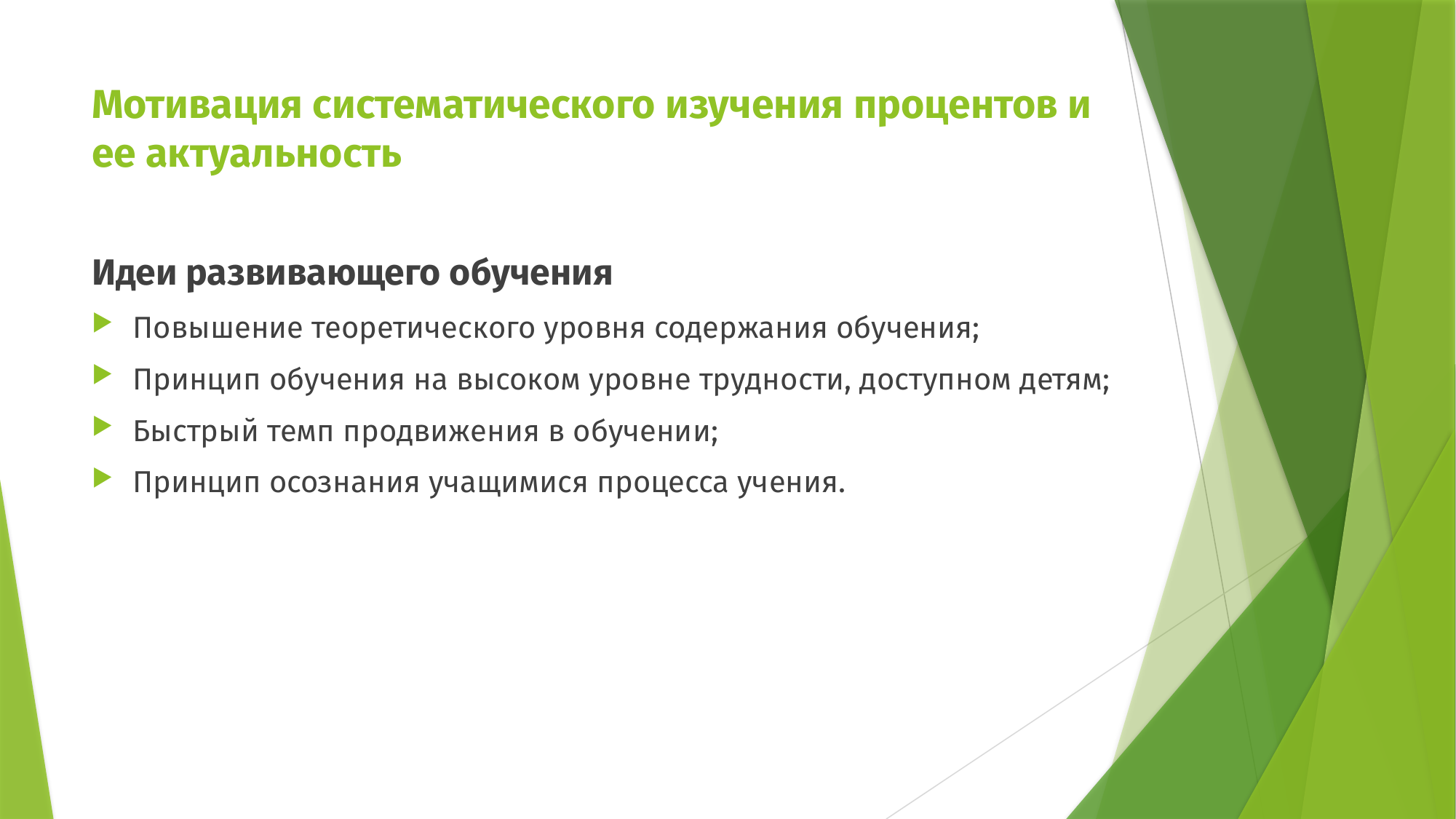

# Мотивация систематического изучения процентов и ее актуальность
Идеи развивающего обучения
Повышение теоретического уровня содержания обучения;
Принцип обучения на высоком уровне трудности, доступном детям;
Быстрый темп продвижения в обучении;
Принцип осознания учащимися процесса учения.